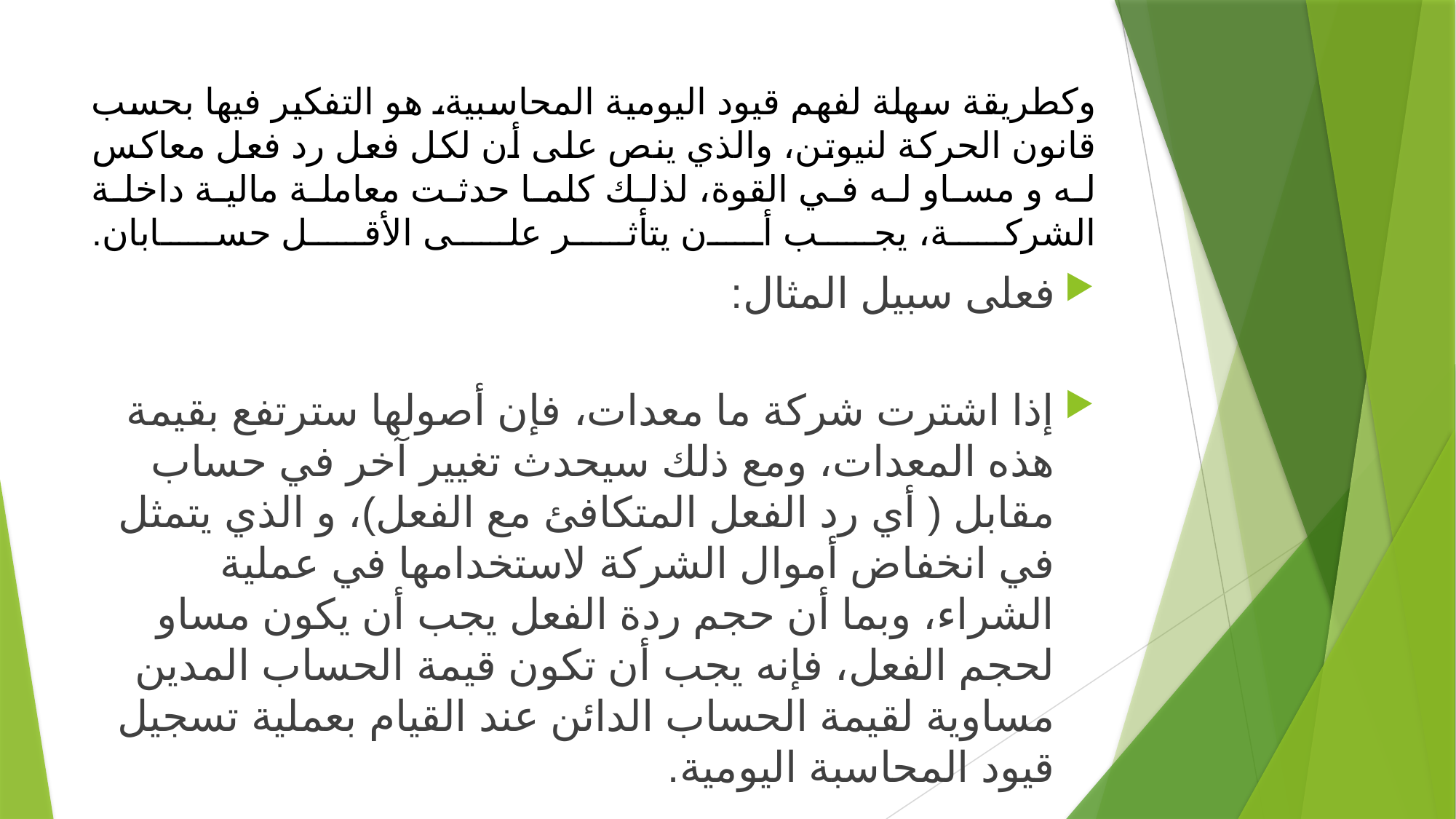

# وكطريقة سهلة لفهم قيود اليومية المحاسبية، هو التفكير فيها بحسب قانون الحركة لنيوتن، والذي ينص على أن لكل فعل رد فعل معاكس له و مساو له في القوة، لذلك كلما حدثت معاملة مالية داخلة الشركة، يجب أن يتأثر على الأقل حسابان.
فعلى سبيل المثال:
إذا اشترت شركة ما معدات، فإن أصولها سترتفع بقيمة هذه المعدات، ومع ذلك سيحدث تغيير آخر في حساب مقابل ( أي رد الفعل المتكافئ مع الفعل)، و الذي يتمثل في انخفاض أموال الشركة لاستخدامها في عملية الشراء، وبما أن حجم ردة الفعل يجب أن يكون مساو لحجم الفعل، فإنه يجب أن تكون قيمة الحساب المدين مساوية لقيمة الحساب الدائن عند القيام بعملية تسجيل قيود المحاسبة اليومية.